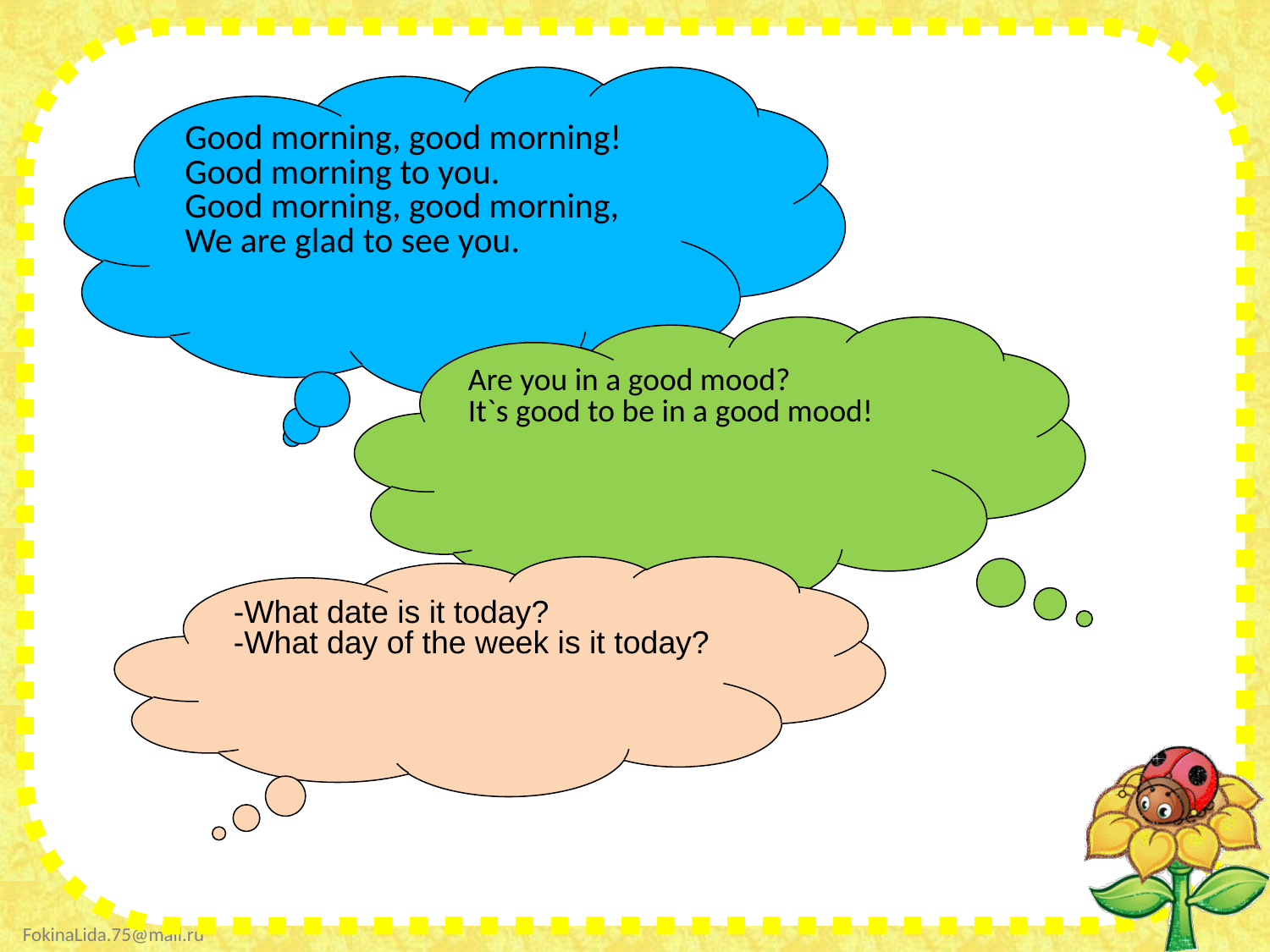

Good morning, good morning!
Good morning to you.
Good morning, good morning,
We are glad to see you.

Are you in a good mood?
It`s good to be in a good mood!
-What date is it today?
-What day of the week is it today?